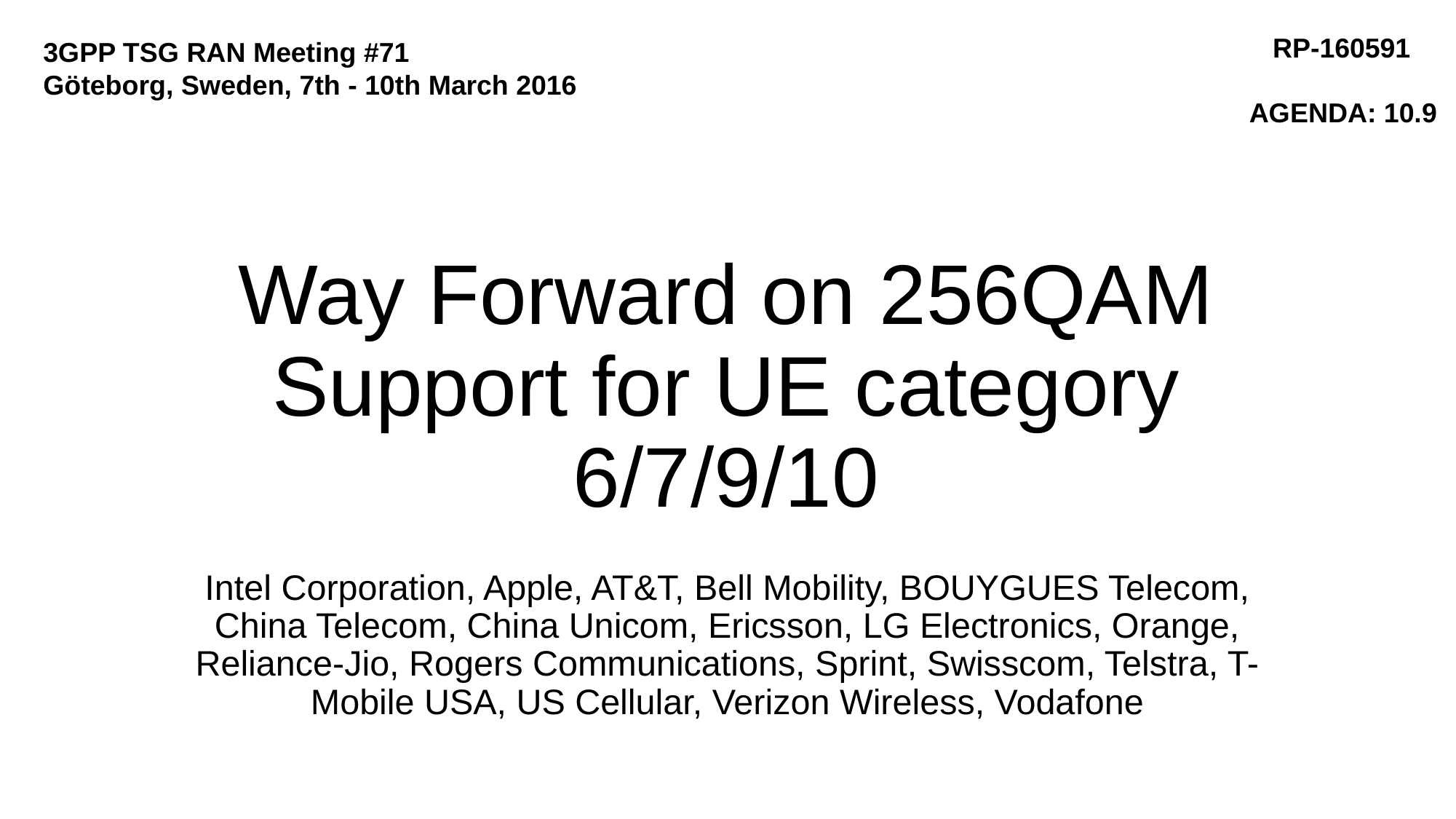

RP-160591
3GPP TSG RAN Meeting #71
Göteborg, Sweden, 7th - 10th March 2016
AGENDA: 10.9
# Way Forward on 256QAM Support for UE category 6/7/9/10
Intel Corporation, Apple, AT&T, Bell Mobility, BOUYGUES Telecom, China Telecom, China Unicom, Ericsson, LG Electronics, Orange, Reliance-Jio, Rogers Communications, Sprint, Swisscom, Telstra, T-Mobile USA, US Cellular, Verizon Wireless, Vodafone